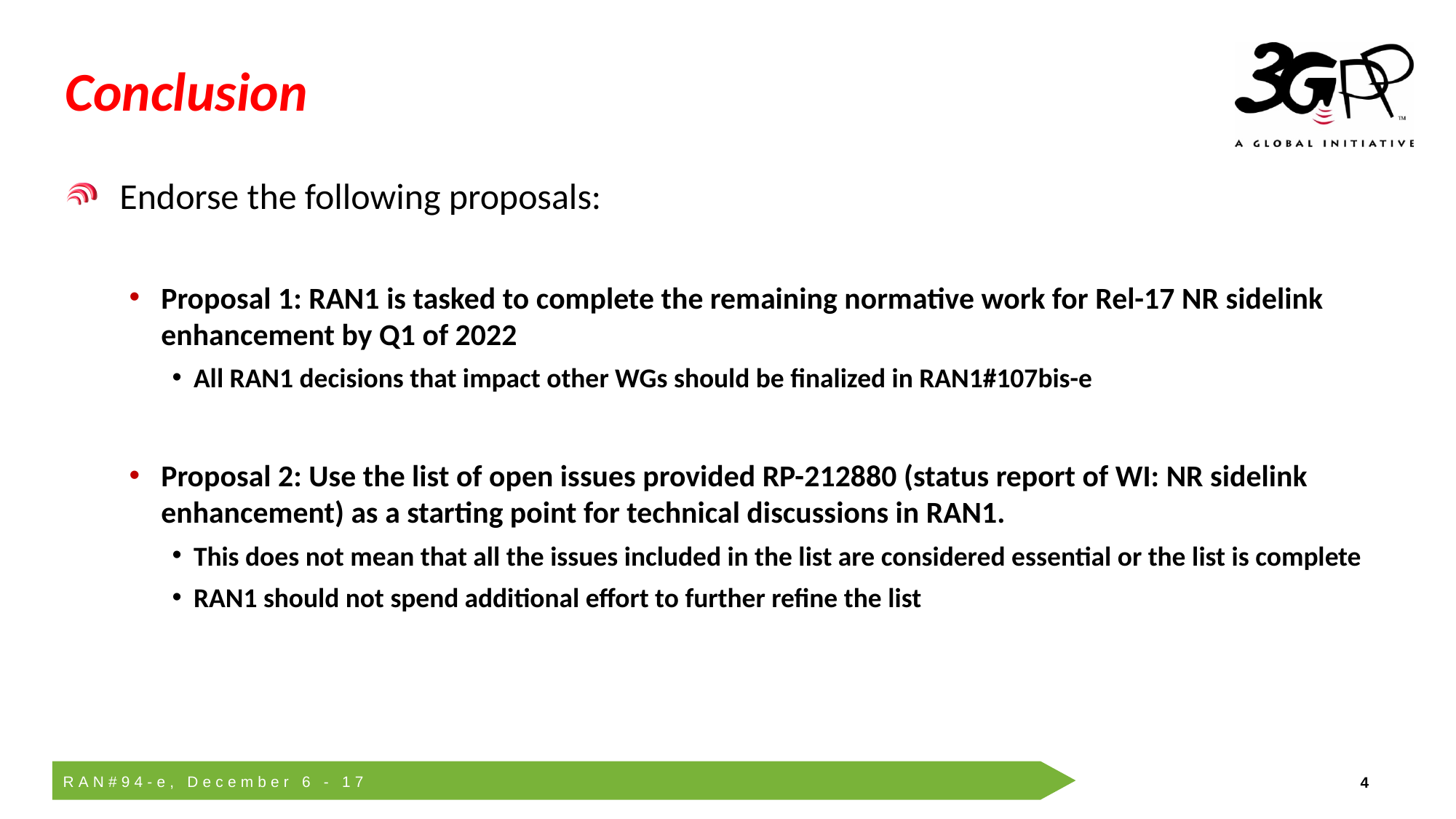

# Conclusion
Endorse the following proposals:

Proposal 1: RAN1 is tasked to complete the remaining normative work for Rel-17 NR sidelink enhancement by Q1 of 2022
All RAN1 decisions that impact other WGs should be finalized in RAN1#107bis-e

Proposal 2: Use the list of open issues provided RP-212880 (status report of WI: NR sidelink enhancement) as a starting point for technical discussions in RAN1.
This does not mean that all the issues included in the list are considered essential or the list is complete
RAN1 should not spend additional effort to further refine the list